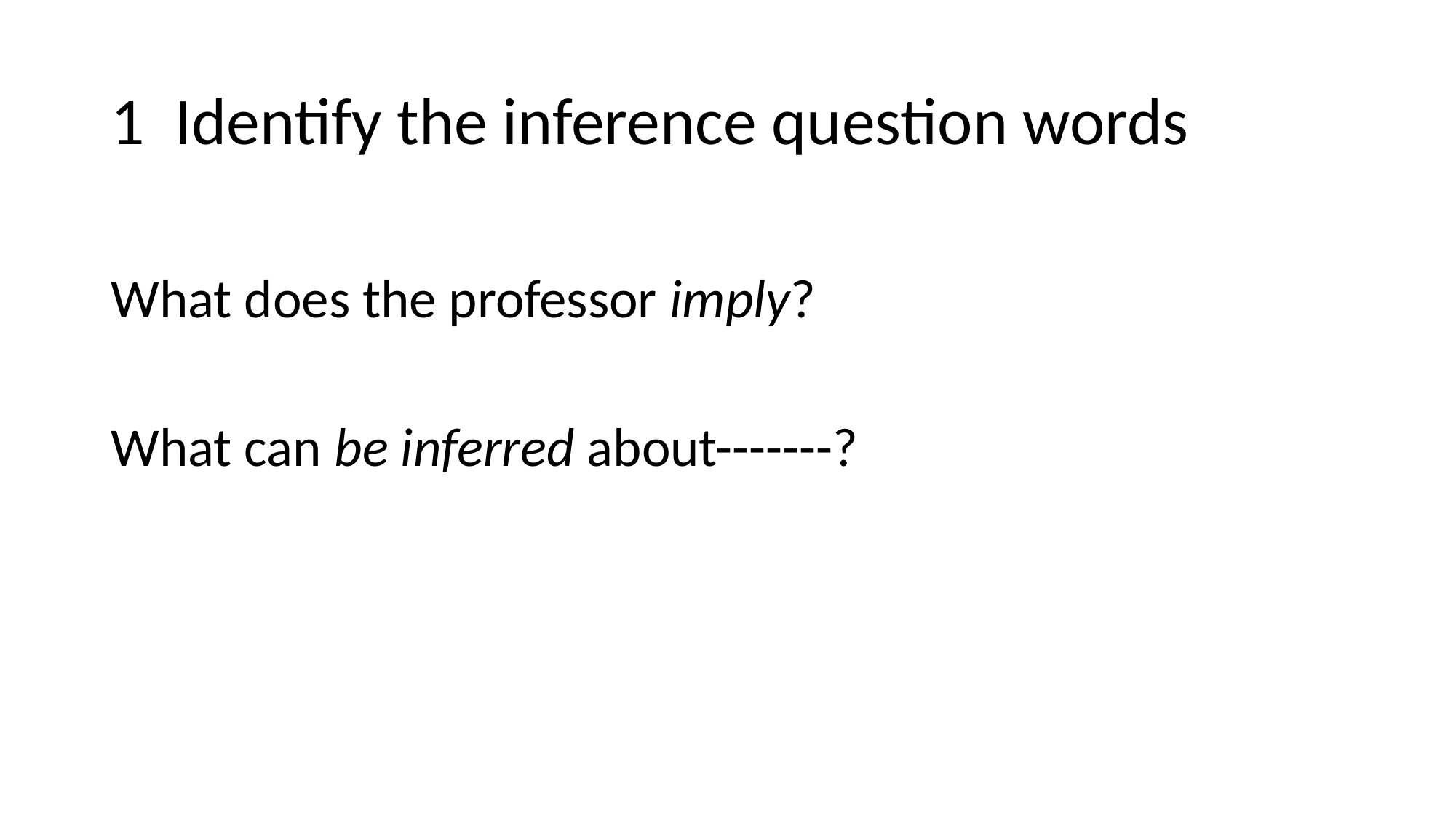

# 1  Identify the inference question words

What does the professor imply?

What can be inferred about-------?